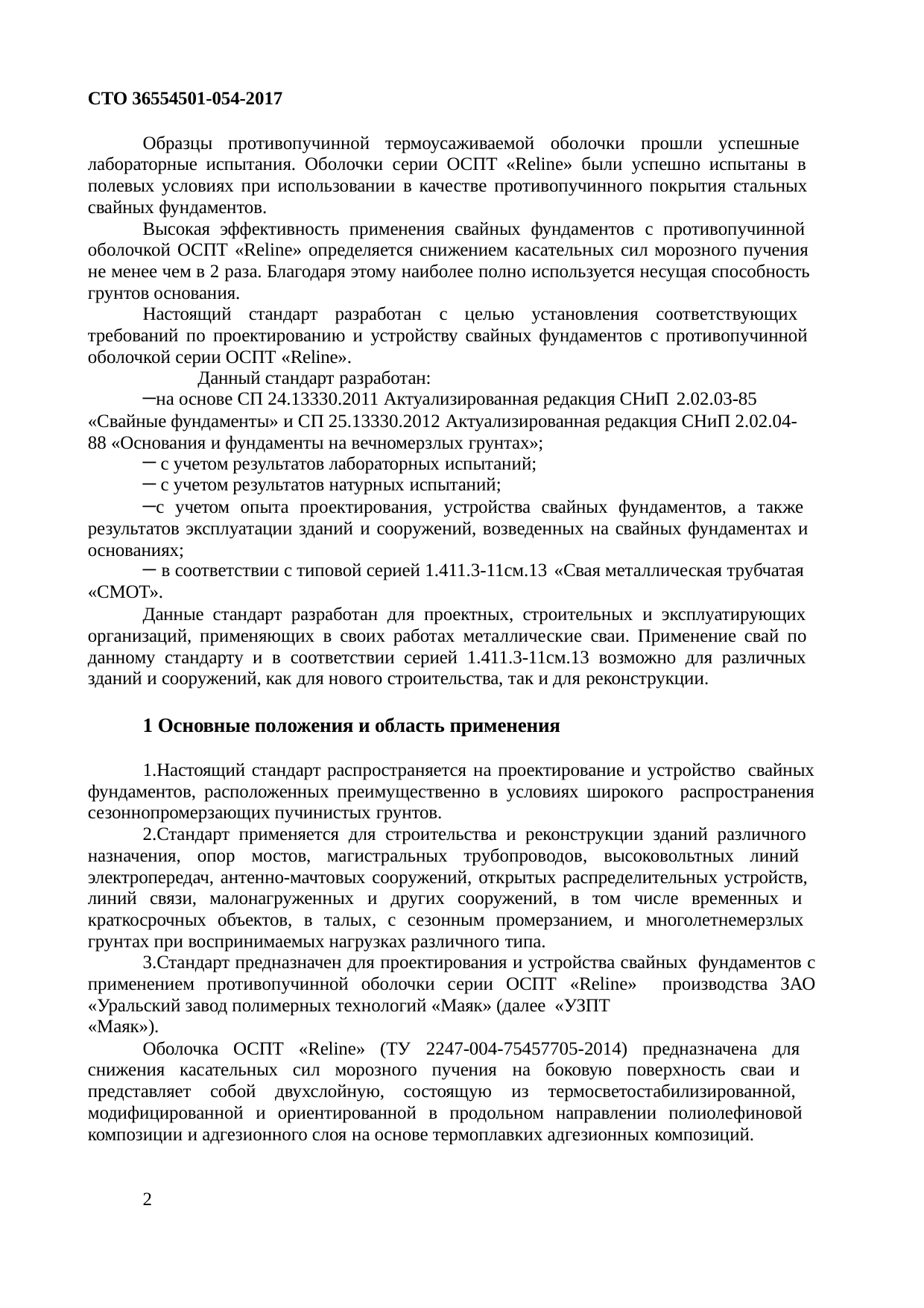

СТО 36554501-054-2017

Образцы противопучинной термоусаживаемой оболочки прошли успешные  лабораторные испытания. Оболочки серии ОСПТ «Reline» были успешно испытаны в  полевых условиях при использовании в качестве противопучинного покрытия стальных  свайных фундаментов.
Высокая эффективность применения свайных фундаментов с противопучинной  оболочкой ОСПТ «Reline» определяется снижением касательных сил морозного пучения  не менее чем в 2 раза. Благодаря этому наиболее полно используется несущая способность  грунтов основания.
Настоящий стандарт разработан с целью установления соответствующих  требований по проектированию и устройству свайных фундаментов с противопучинной  оболочкой серии ОСПТ «Reline».
Данный стандарт разработан:
на основе СП 24.13330.2011 Актуализированная редакция СНиП 2.02.03-85
«Свайные фундаменты» и СП 25.13330.2012 Актуализированная редакция СНиП 2.02.04-  88 «Основания и фундаменты на вечномерзлых грунтах»;
с учетом результатов лабораторных испытаний;
с учетом результатов натурных испытаний;
с учетом опыта проектирования, устройства свайных фундаментов, а также  результатов эксплуатации зданий и сооружений, возведенных на свайных фундаментах и  основаниях;
в соответствии с типовой серией 1.411.3-11см.13 «Свая металлическая трубчатая
«СМОТ».
Данные стандарт разработан для проектных, строительных и эксплуатирующих  организаций, применяющих в своих работах металлические сваи. Применение свай по  данному стандарту и в соответствии серией 1.411.3-11см.13 возможно для различных  зданий и сооружений, как для нового строительства, так и для реконструкции.

Основные положения и область применения

Настоящий стандарт распространяется на проектирование и устройство  свайных фундаментов, расположенных преимущественно в условиях широкого  распространения сезоннопромерзающих пучинистых грунтов.
Стандарт применяется для строительства и реконструкции зданий различного  назначения, опор мостов, магистральных трубопроводов, высоковольтных линий  электропередач, антенно-мачтовых сооружений, открытых распределительных устройств,  линий связи, малонагруженных и других сооружений, в том числе временных и  краткосрочных объектов, в талых, с сезонным промерзанием, и многолетнемерзлых  грунтах при воспринимаемых нагрузках различного типа.
Стандарт предназначен для проектирования и устройства свайных  фундаментов с применением противопучинной оболочки серии ОСПТ «Reline»  производства ЗАО «Уральский завод полимерных технологий «Маяк» (далее «УЗПТ
«Маяк»).
Оболочка ОСПТ «Reline» (ТУ 2247-004-75457705-2014) предназначена для  снижения касательных сил морозного пучения на боковую поверхность сваи и  представляет собой двухслойную, состоящую из термосветостабилизированной,  модифицированной и ориентированной в продольном направлении полиолефиновой  композиции и адгезионного слоя на основе термоплавких адгезионных композиций.

2